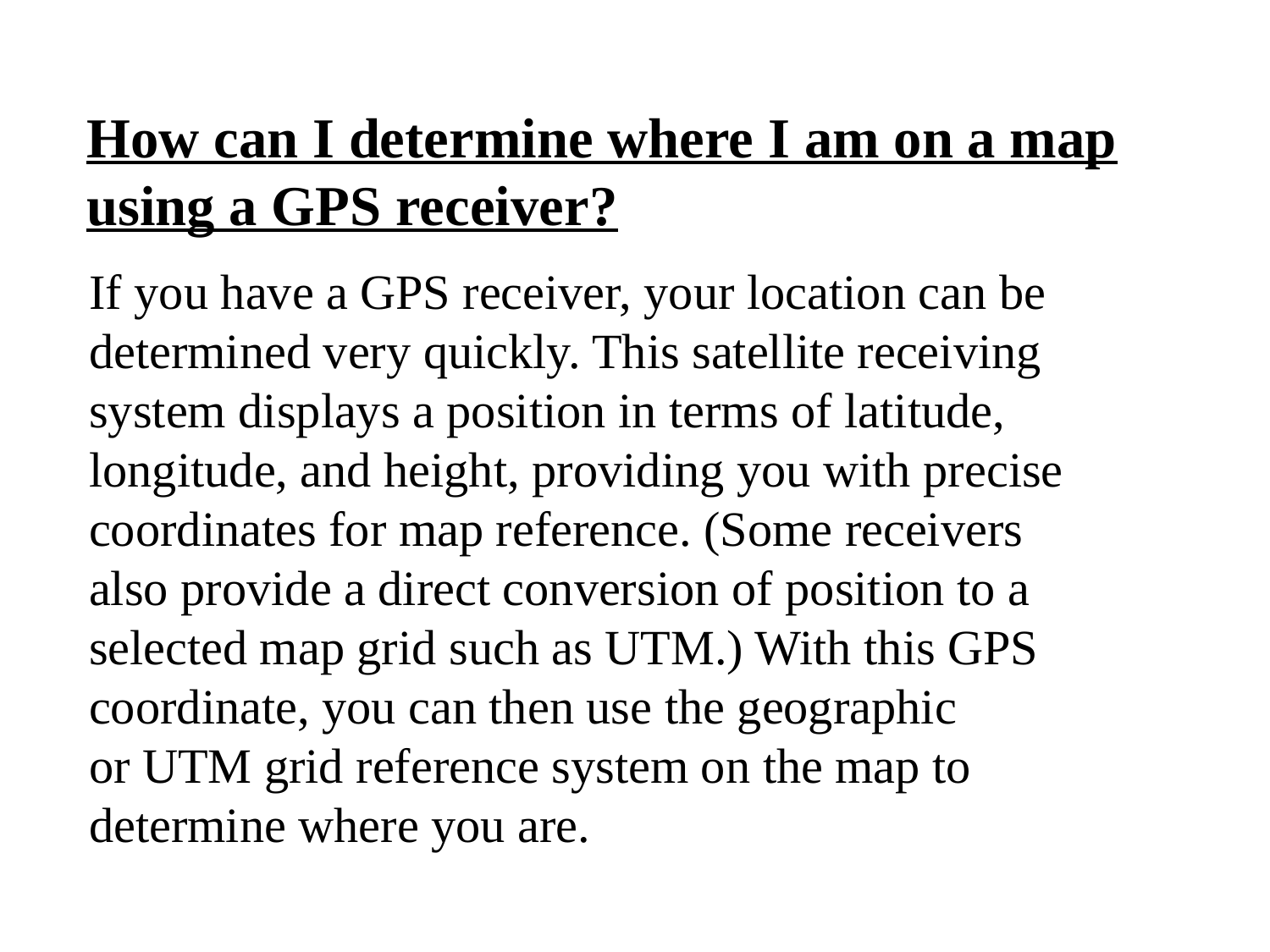

How can I determine where I am on a map
using a GPS receiver?
If you have a GPS receiver, your location can be
determined very quickly. This satellite receiving
system displays a position in terms of latitude,
longitude, and height, providing you with precise
coordinates for map reference. (Some receivers
also provide a direct conversion of position to a
selected map grid such as UTM.) With this GPS
coordinate, you can then use the geographic
or UTM grid reference system on the map to
determine where you are.